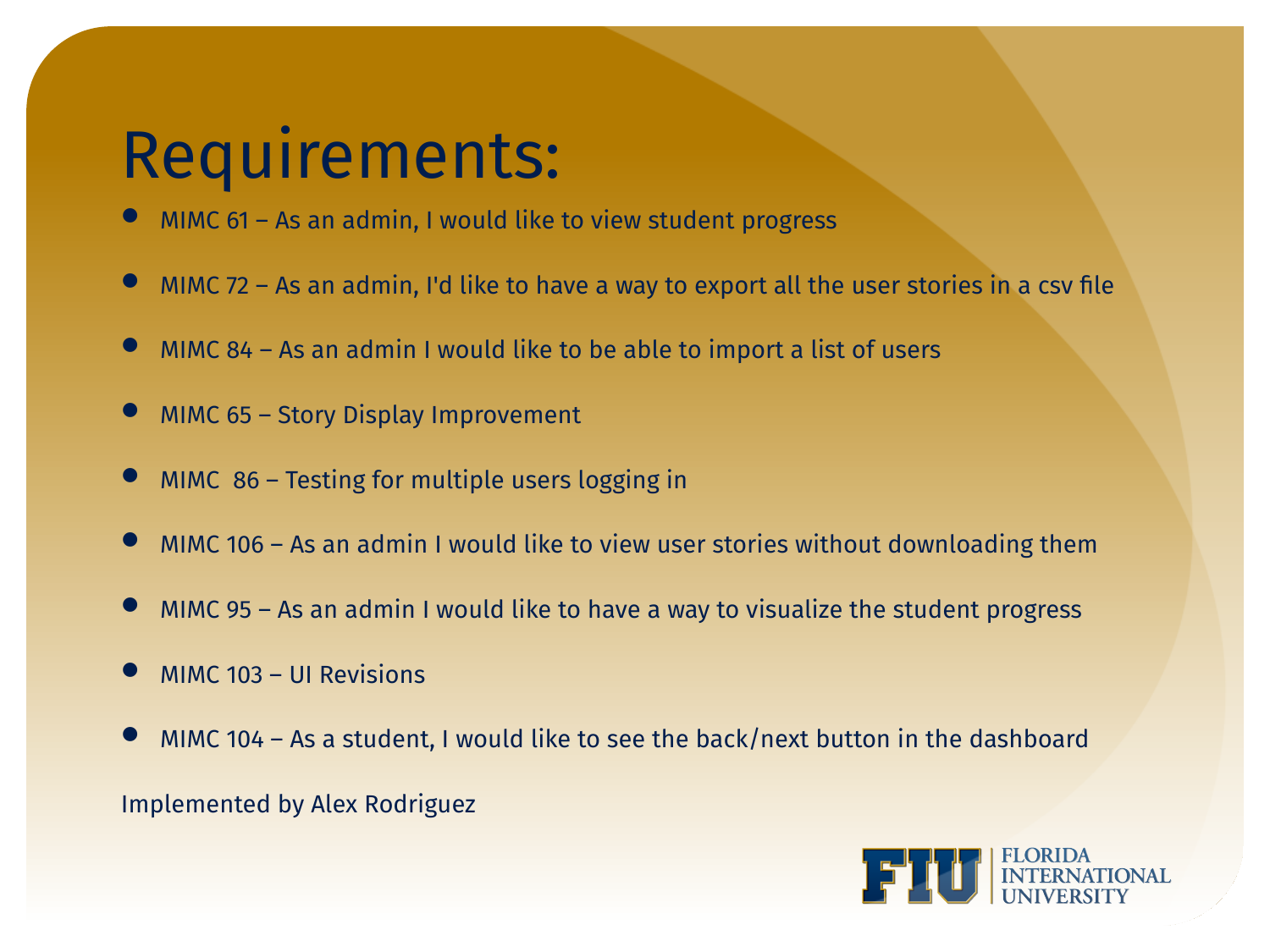

# Requirements:
MIMC 61 – As an admin, I would like to view student progress
MIMC 72 – As an admin, I'd like to have a way to export all the user stories in a csv file
MIMC 84 – As an admin I would like to be able to import a list of users
MIMC 65 – Story Display Improvement
MIMC  86 – Testing for multiple users logging in
MIMC 106 – As an admin I would like to view user stories without downloading them
MIMC 95 – As an admin I would like to have a way to visualize the student progress
MIMC 103 – UI Revisions
MIMC 104 – As a student, I would like to see the back/next button in the dashboard
Implemented by Alex Rodriguez